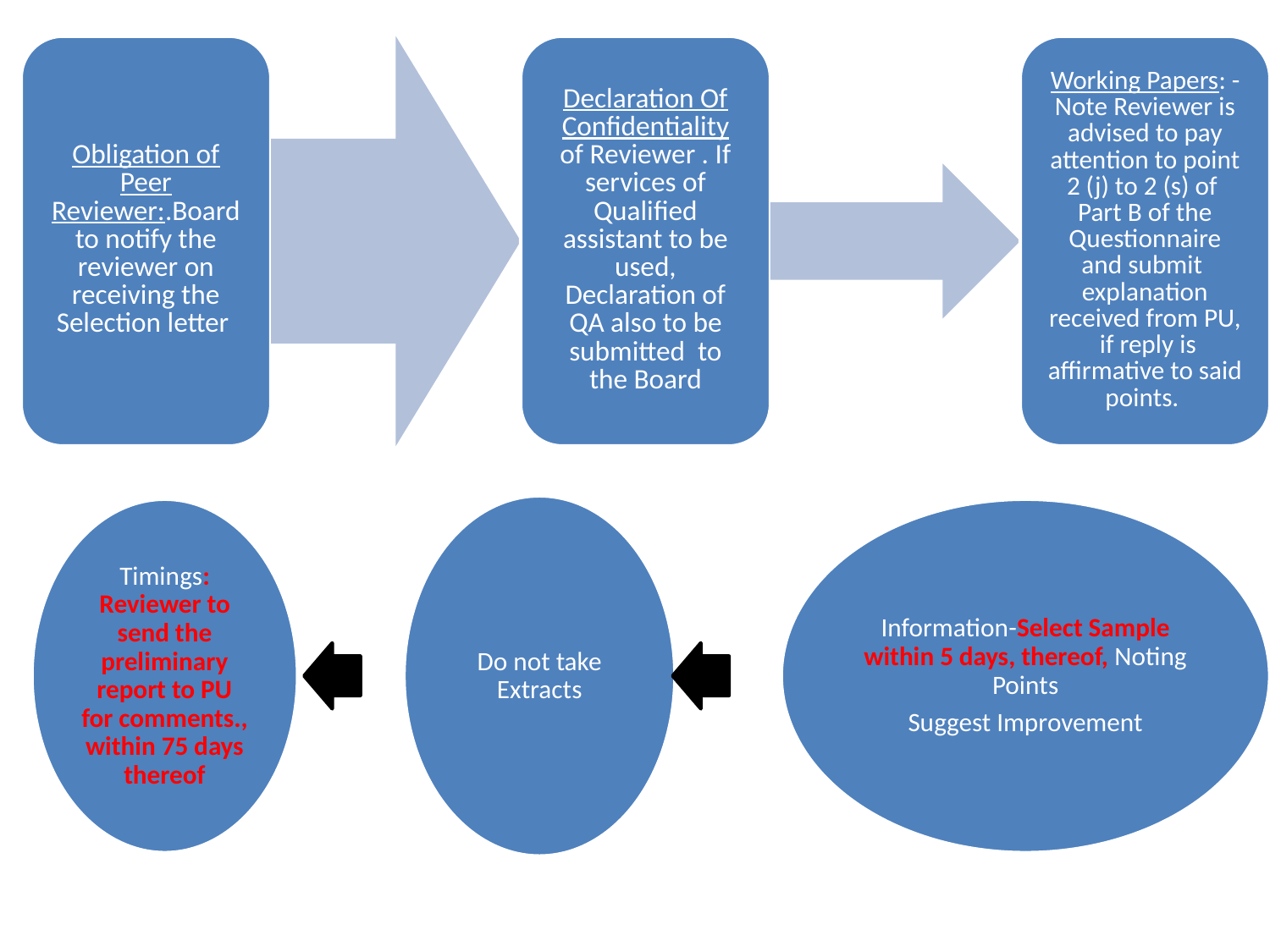

Obligation of Peer Reviewer:.Board to notify the reviewer on receiving the Selection letter
Declaration Of Confidentiality of Reviewer . If services of Qualified assistant to be used, Declaration of QA also to be submitted  to the Board
Working Papers: -Note Reviewer is advised to pay attention to point 2 (j) to 2 (s) of  Part B of the Questionnaire and submit  explanation received from PU,  if reply is affirmative to said points.
Timings: Reviewer to send the preliminary report to PU for comments., within 75 days thereof

Do not take Extracts

Information-Select Sample within 5 days, thereof, Noting Points
Suggest Improvement